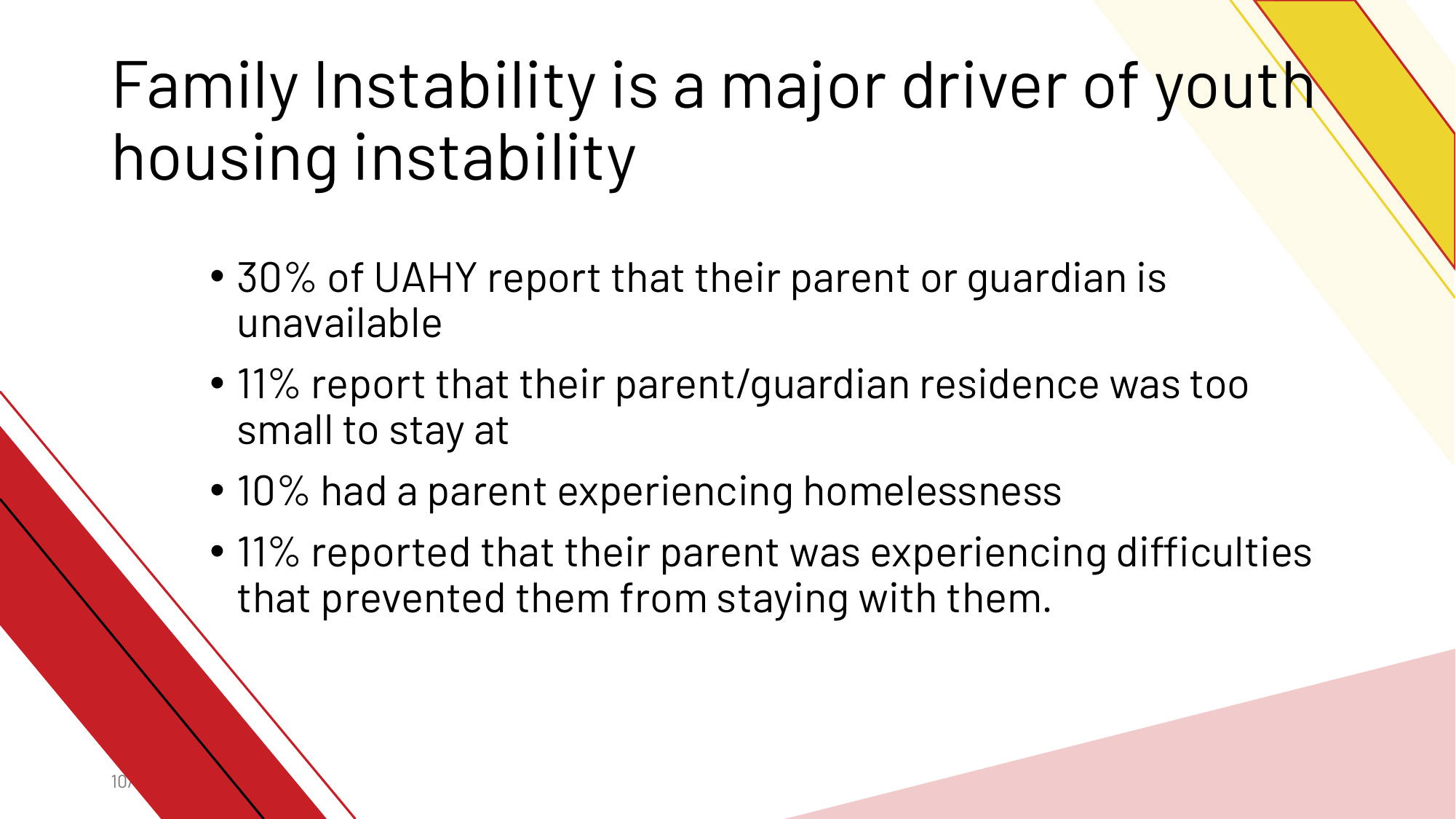

# Family Instability is a major driver of youth housing instability
30% of UAHY report that their parent or guardian is unavailable
11% report that their parent/guardian residence was too small to stay at
10% had a parent experiencing homelessness
11% reported that their parent was experiencing difficulties that prevented them from staying with them.